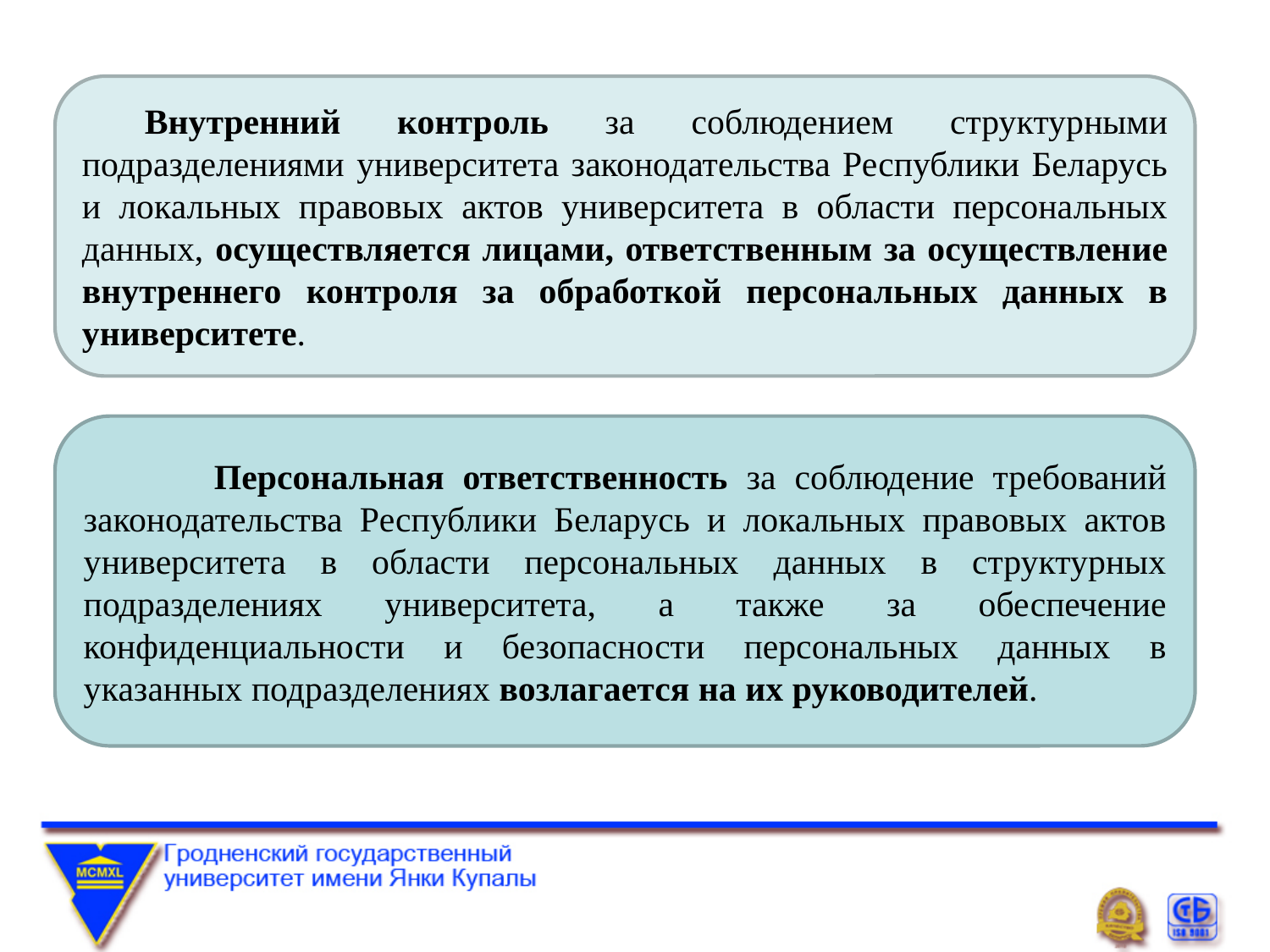

Внутренний контроль за соблюдением структурными подразделениями университета законодательства Республики Беларусь и локальных правовых актов университета в области персональных данных, осуществляется лицами, ответственным за осуществление внутреннего контроля за обработкой персональных данных в университете.
       Персональная ответственность за соблюдение требований законодательства Республики Беларусь и локальных правовых актов университета в области персональных данных в структурных подразделениях университета, а также за обеспечение конфиденциальности и безопасности персональных данных в указанных подразделениях возлагается на их руководителей.